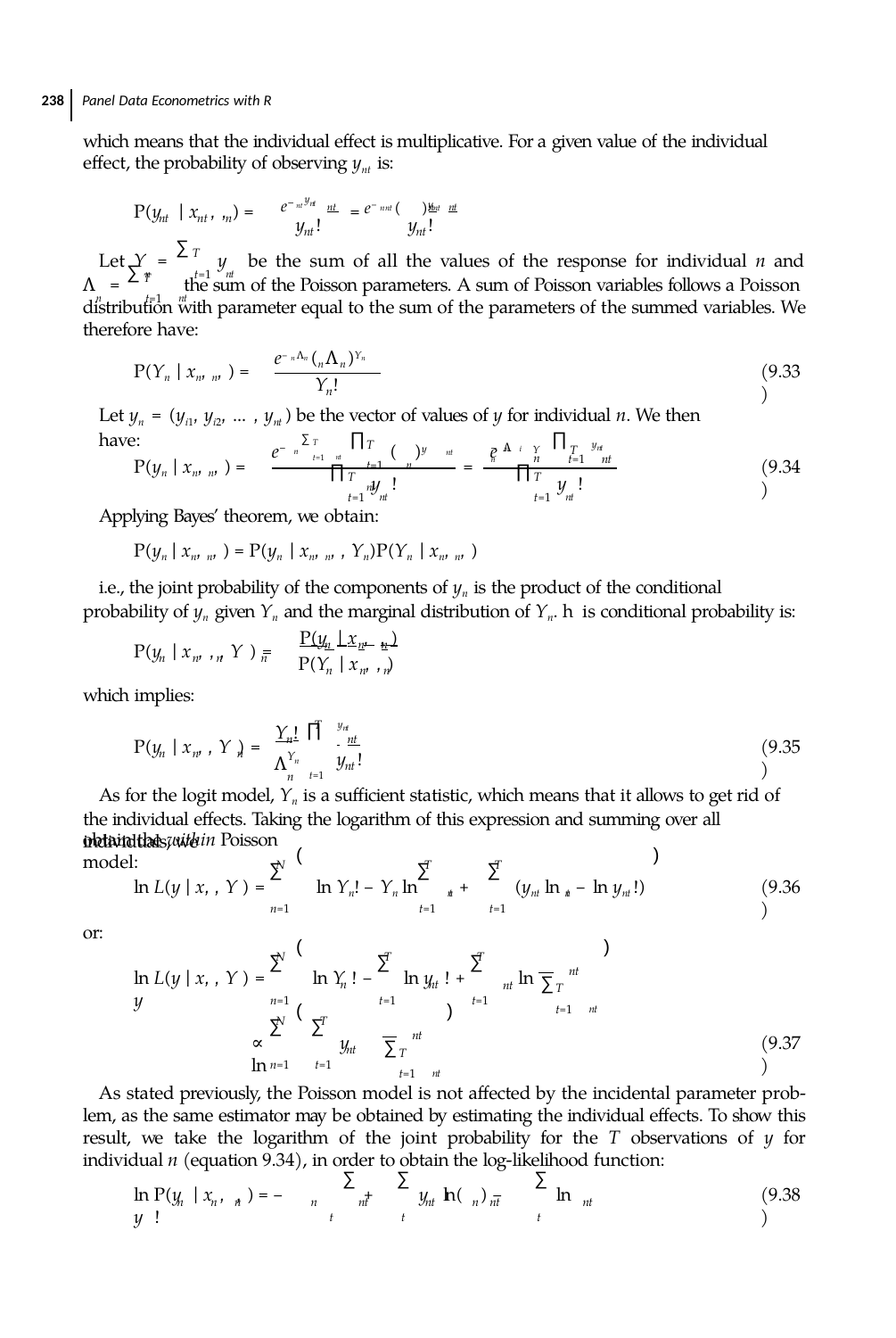

238  Panel Data Econometrics with R

which means that the individual effect is multiplicative. For a given value of the individual effect, the probability of observing ynt is:

e–nt ynt
e–nnt (  )ynt
P(y  | x , , ) = 	nt  = 	n nt
nt	nt  n
y !	y !
nt	nt
∑
T
Let Y =	y	be the sum of all the values of the response for individual n and
n	t=1  nt
∑
T
Λ =	  the sum of the Poisson parameters. A sum of Poisson variables follows a Poisson
n	t=1  nt
distribution with parameter equal to the sum of the parameters of the summed variables. We therefore have:
e–n Λn (nΛn)Yn
P(Yn | xn, n, ) =
(9.33)
Y !

n
Let yn = (yi1, yi2, … , ynt ) be the vector of values of y for individual n. We then have:
T	∏	∏
∑
ynt
Y	T
T
t=1	n nt
– Λ	n
–
(  )y	e
e
n i
n
n
nt
t=1  nt
t=1  nt
P(yn | xn, n, ) =
=
(9.34)
∏
∏
T
T

y !
y !
t=1  nt
t=1  nt
Applying Bayes’ theorem, we obtain:
P(yn | xn, n, ) = P(yn | xn, n, , Yn)P(Yn | xn, n, )
i.e., the joint probability of the components of yn is the product of the conditional probability of yn given Yn and the marginal distribution of Yn. his conditional probability is:
P(y | x ,  , )
n 	n n
P(y | x , , , Y ) =
n	n  n	n
P(Y | x , , )
n	n  n
which implies:
ynt
T
∏
Y !
n
 nt
P(y | x , , Y ) =
(9.35)
n	n	n
y !
Y
Λ
n
nt
n  t=1
As for the logit model, Yn is a suﬃcient statistic, which means that it allows to get rid of the individual effects. Taking the logarithm of this expression and summing over all individuals, we
obtain the within Poisson model:
(	)
N	T	T
∑	∑	∑
ln L(y | x, , Y ) =	ln Yn! – Yn ln	nt +	(ynt ln nt – ln ynt !)
(9.36)
n=1	t=1	t=1
or:
)
(
N	T	T
∑	∑	∑

nt
ln
ln L(y | x, , Y ) =	ln Y ! –	ln y ! +	y
nt	∑
n
nt
T

n=1	t=1	t=1
t=1  nt
)
(
N	T
∑ ∑

nt
(9.37)
∝	y ln
nt	∑
T
t=1  nt

n=1	t=1
As stated previously, the Poisson model is not affected by the incidental parameter prob- lem, as the same estimator may be obtained by estimating the individual effects. To show this result, we take the logarithm of the joint probability for the T observations of y for individual n (equation 9.34), in order to obtain the log-likelihood function:
∑	∑	∑
ln P(y | x ,  , ) = –	 +	y  ln(  ) –	ln y !
(9.38)
n	n  n	n	nt
nt	n nt	nt
t	t
t